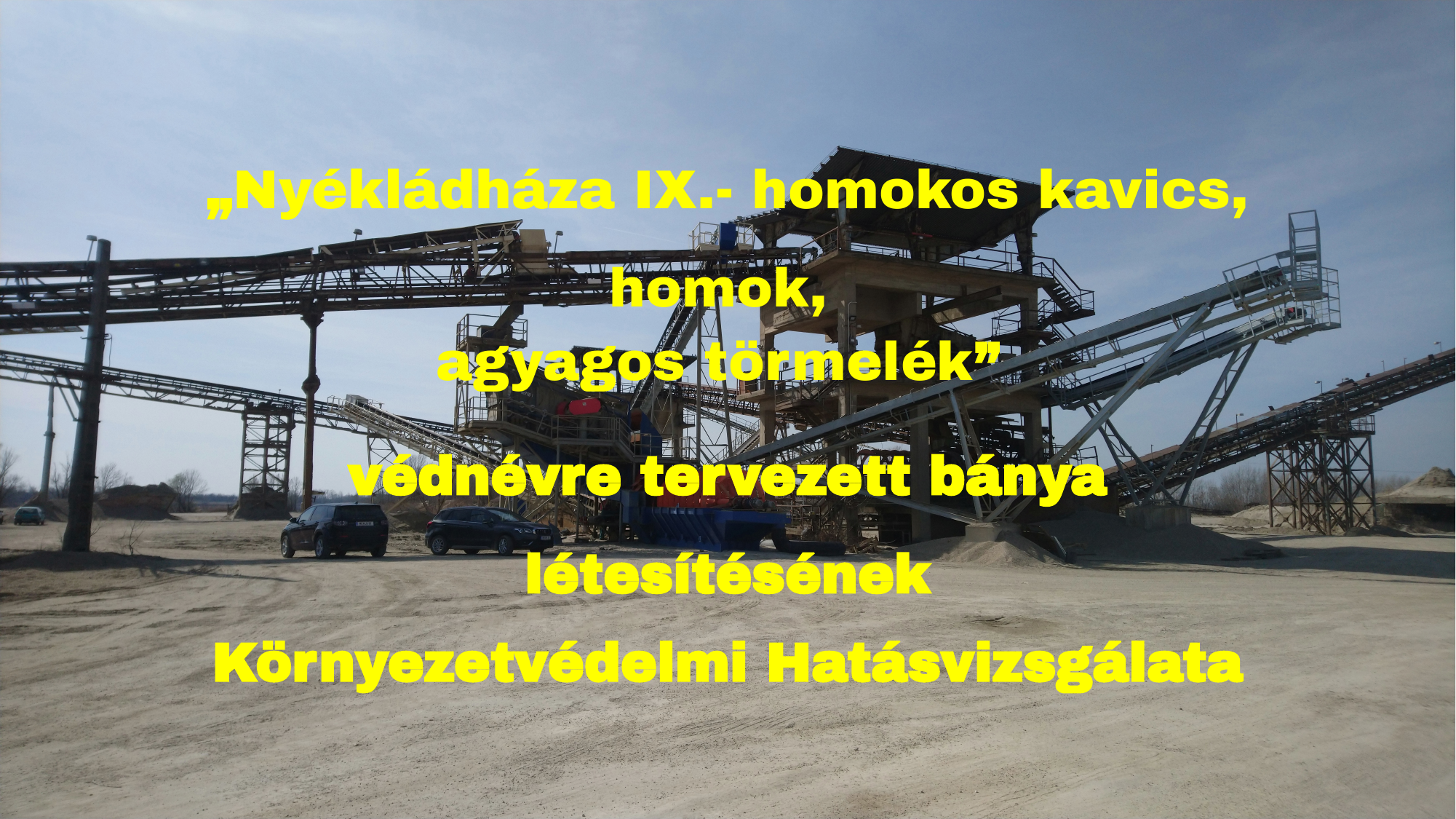

„Nyékládháza IX.- homokos kavics, homok,
agyagos törmelék”
védnévre tervezett bánya létesítésének
Környezetvédelmi Hatásvizsgálata